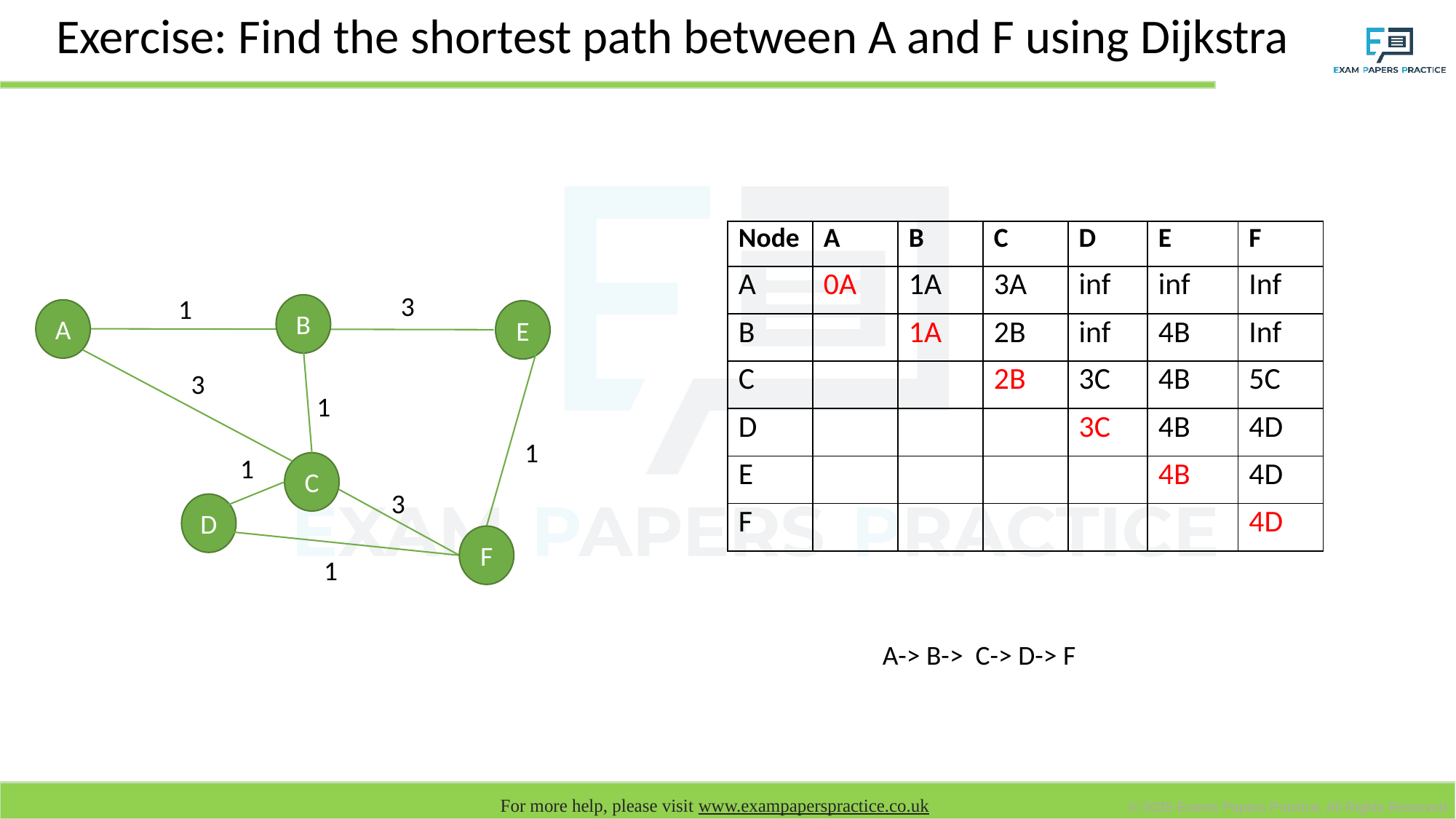

# Exercise: Find the shortest path between A and F using Dijkstra
| Node | A | B | C | D | E | F |
| --- | --- | --- | --- | --- | --- | --- |
| A | 0A | 1A | 3A | inf | inf | Inf |
| B |  | 1A | 2B | inf | 4B | Inf |
| C |  |  | 2B | 3C | 4B | 5C |
| D |  |  |  | 3C | 4B | 4D |
| E |  |  |  |  | 4B | 4D |
| F |  |  |  |  |  | 4D |
3
1
B
A
E
3
1
1
1
C
3
D
F
1
A-> B->  C-> D-> F